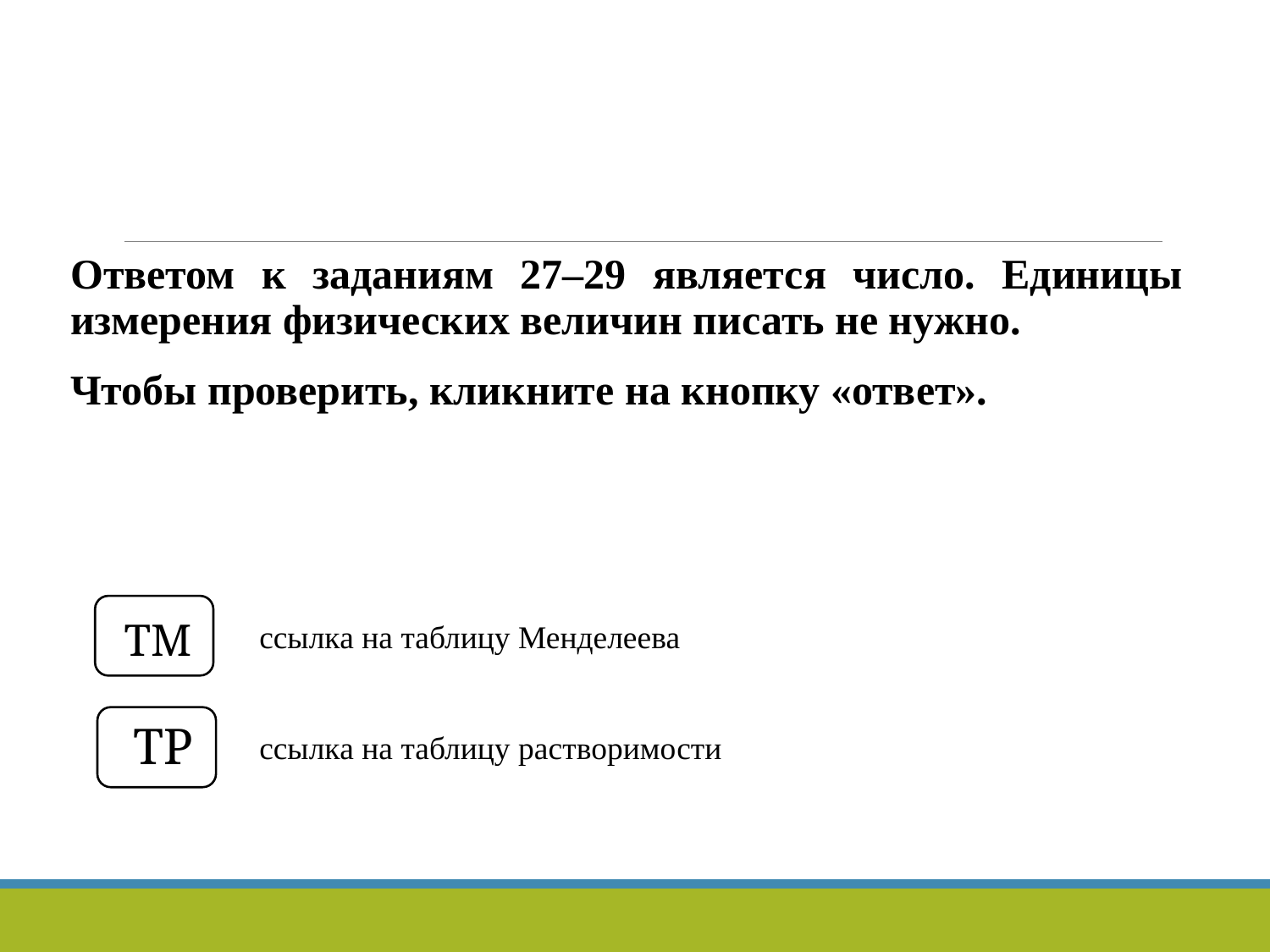

Ответом к заданиям 27–29 является число. Единицы измерения физических величин писать не нужно.
Чтобы проверить, кликните на кнопку «ответ».
ТМ
ссылка на таблицу Менделеева
ТР
ссылка на таблицу растворимости